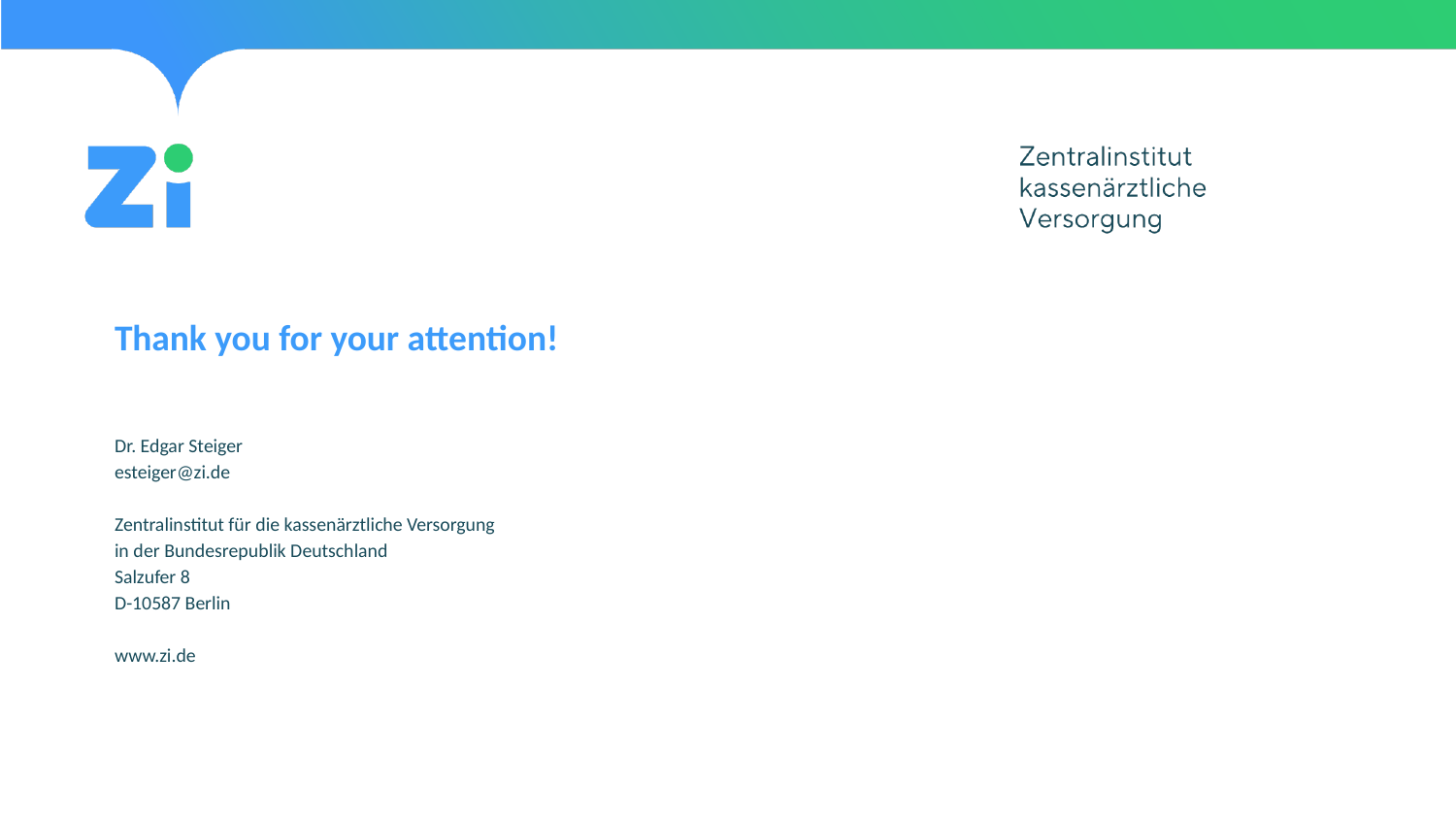

# Thank you for your attention!
Dr. Edgar Steiger
esteiger@zi.de

Zentralinstitut für die kassenärztliche Versorgung
in der Bundesrepublik Deutschland
Salzufer 8
D-10587 Berlin

www.zi.de